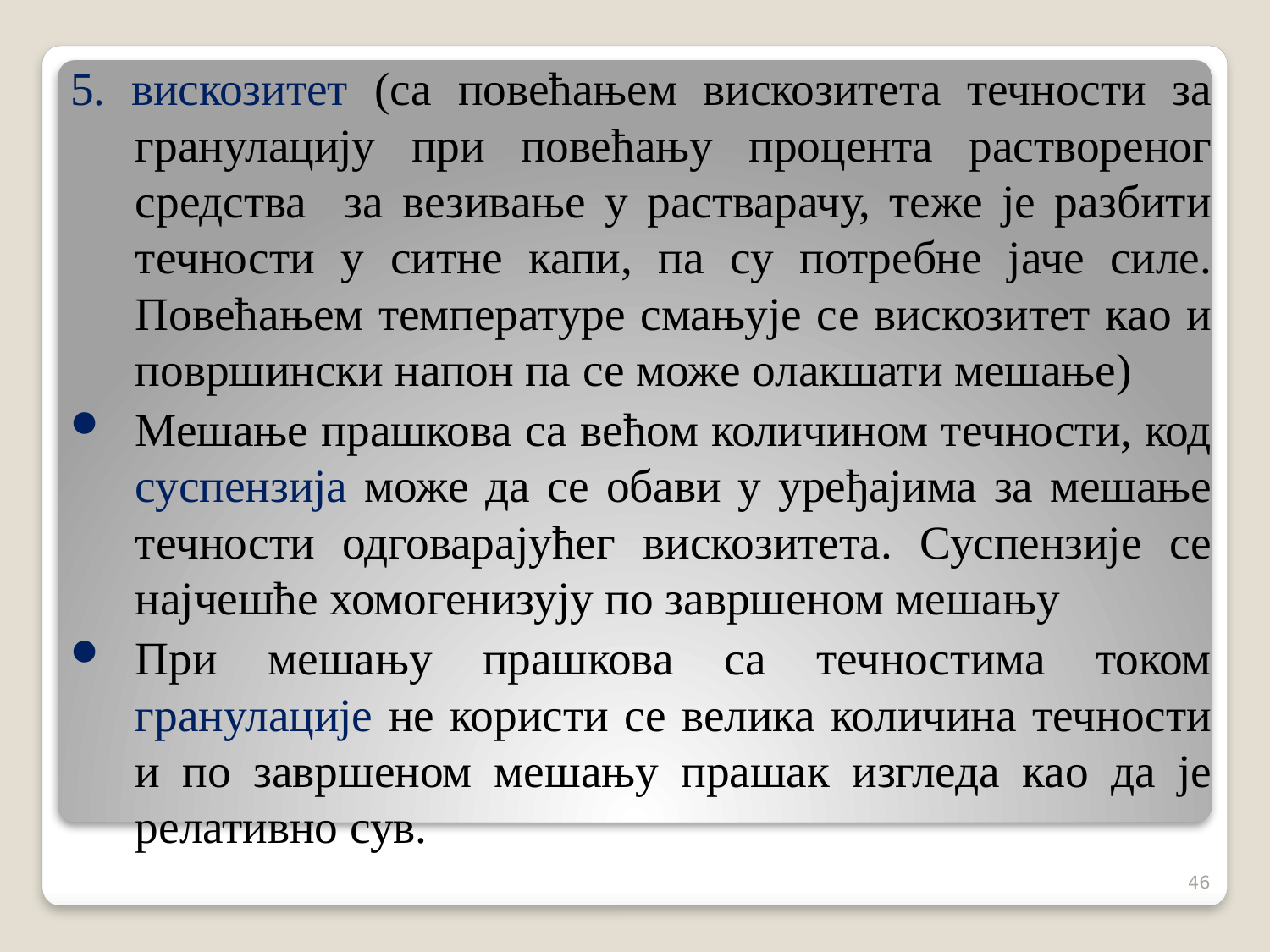

5. вискозитет (са повећањем вискозитета течности за гранулацију при повећању процента раствореног средства  за везивање у растварачу, теже је разбити течности у ситне капи, па су потребне јаче силе. Повећањем температуре смањује се вискозитет као и површински напон па се може олакшати мешање)
Мешање прашкова са већом количином течности, код суспензија може да се обави у уређајима за мешање течности одговарајућег вискозитета. Суспензије се најчешће хомогенизују по завршеном мешању
При мешању прашкова са течностима током гранулације не користи се велика количина течности и по завршеном мешању прашак изгледа као да је релативно сув.

46